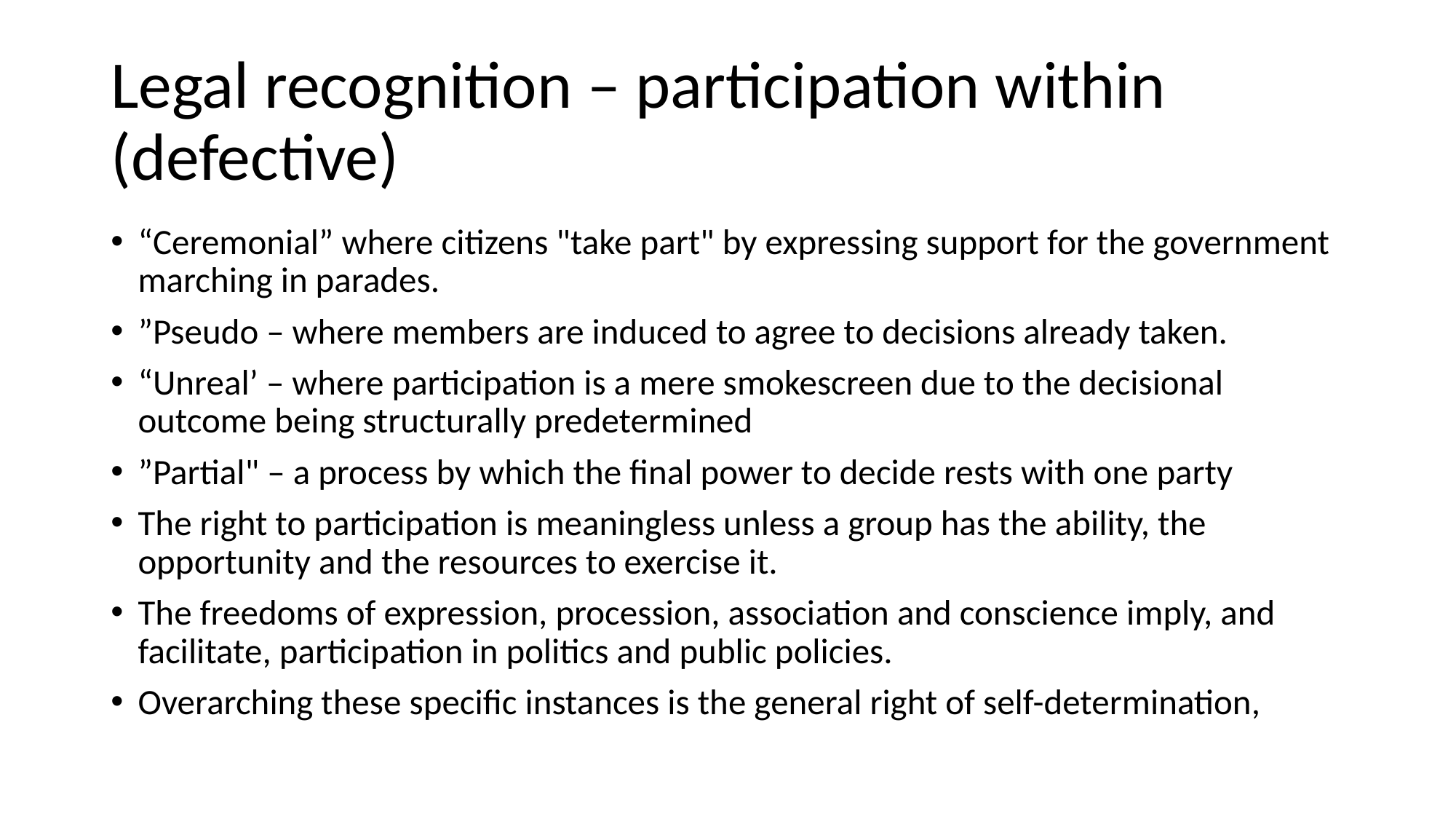

# Legal recognition – participation within (defective)
“Ceremonial” where citizens "take part" by expressing support for the government marching in parades.
”Pseudo – where members are induced to agree to decisions already taken.
“Unreal’ – where participation is a mere smokescreen due to the decisional outcome being structurally predetermined
”Partial" – a process by which the final power to decide rests with one party
The right to participation is meaningless unless a group has the ability, the opportunity and the resources to exercise it.
The freedoms of expression, procession, association and conscience imply, and facilitate, participation in politics and public policies.
Overarching these specific instances is the general right of self-determination,